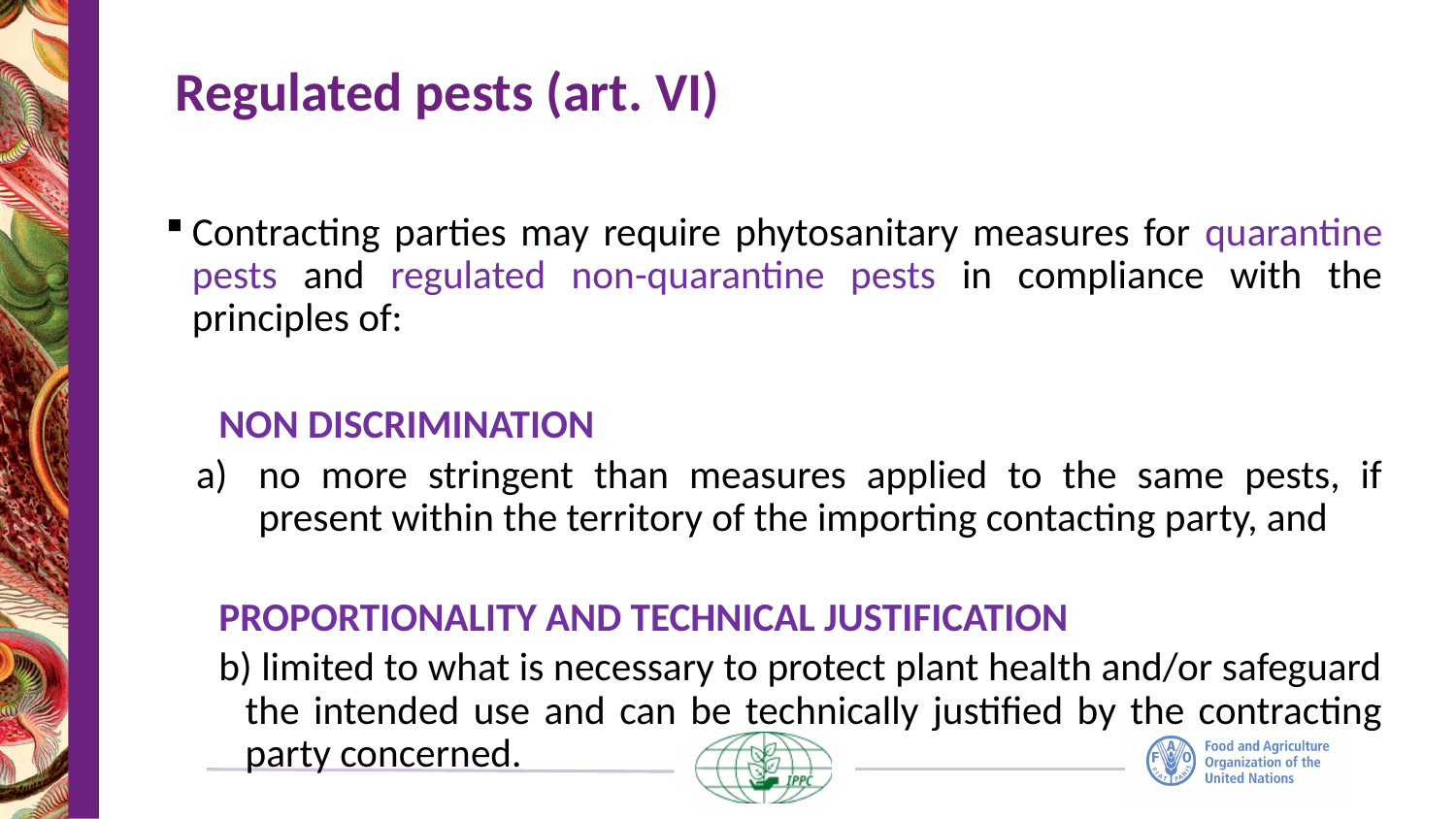

# Regulated pests (art. VI)

Contracting parties may require phytosanitary measures for quarantine pests and regulated non-quarantine pests in compliance with the principles of:

Non discrimination
no more stringent than measures applied to the same pests, if present within the territory of the importing contacting party, and

Proportionality and Technical Justification
b) limited to what is necessary to protect plant health and/or safeguard the intended use and can be technically justified by the contracting party concerned.